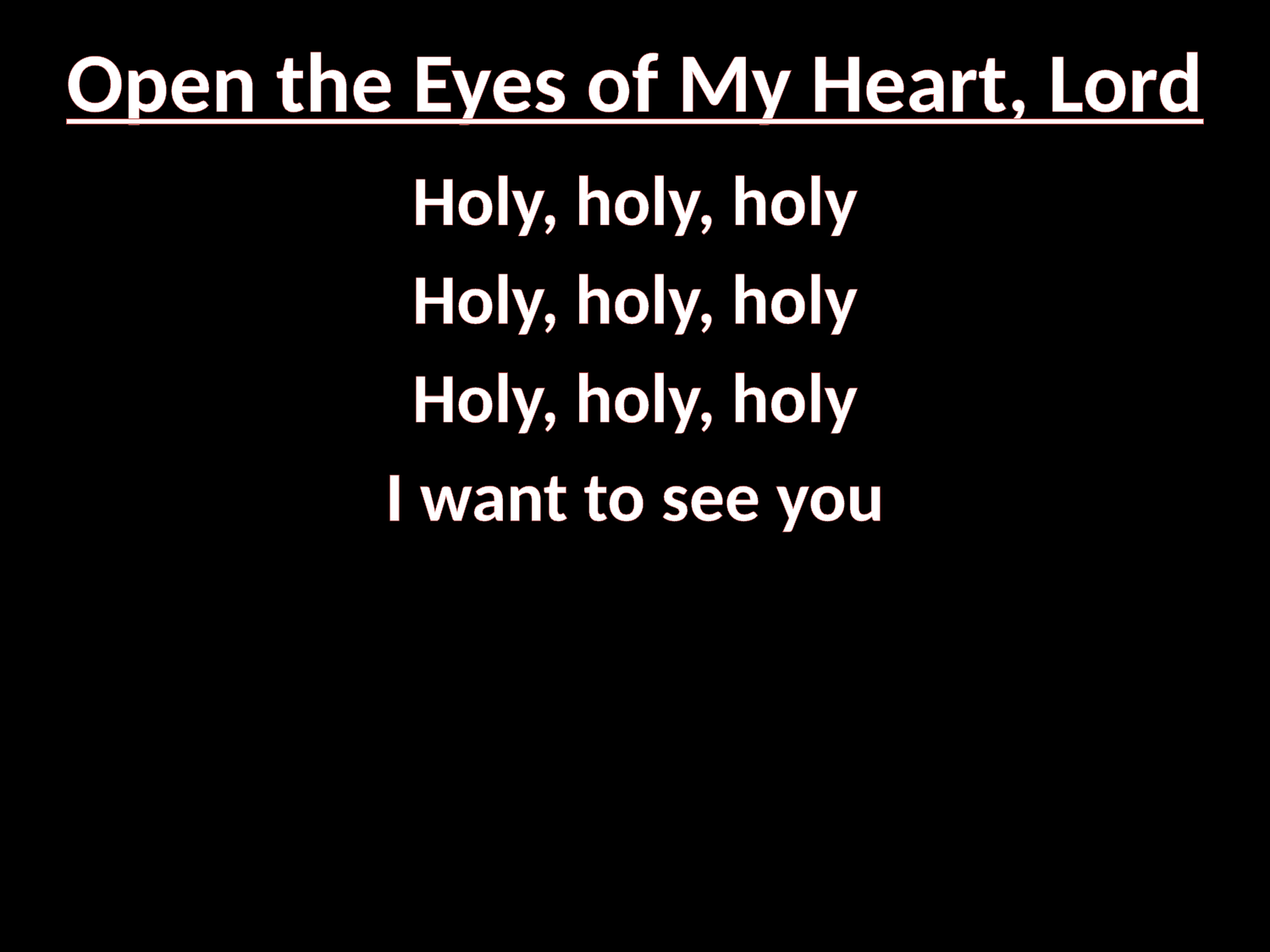

# Open the Eyes of My Heart, Lord
Holy, holy, holy
Holy, holy, holy
Holy, holy, holy
I want to see you